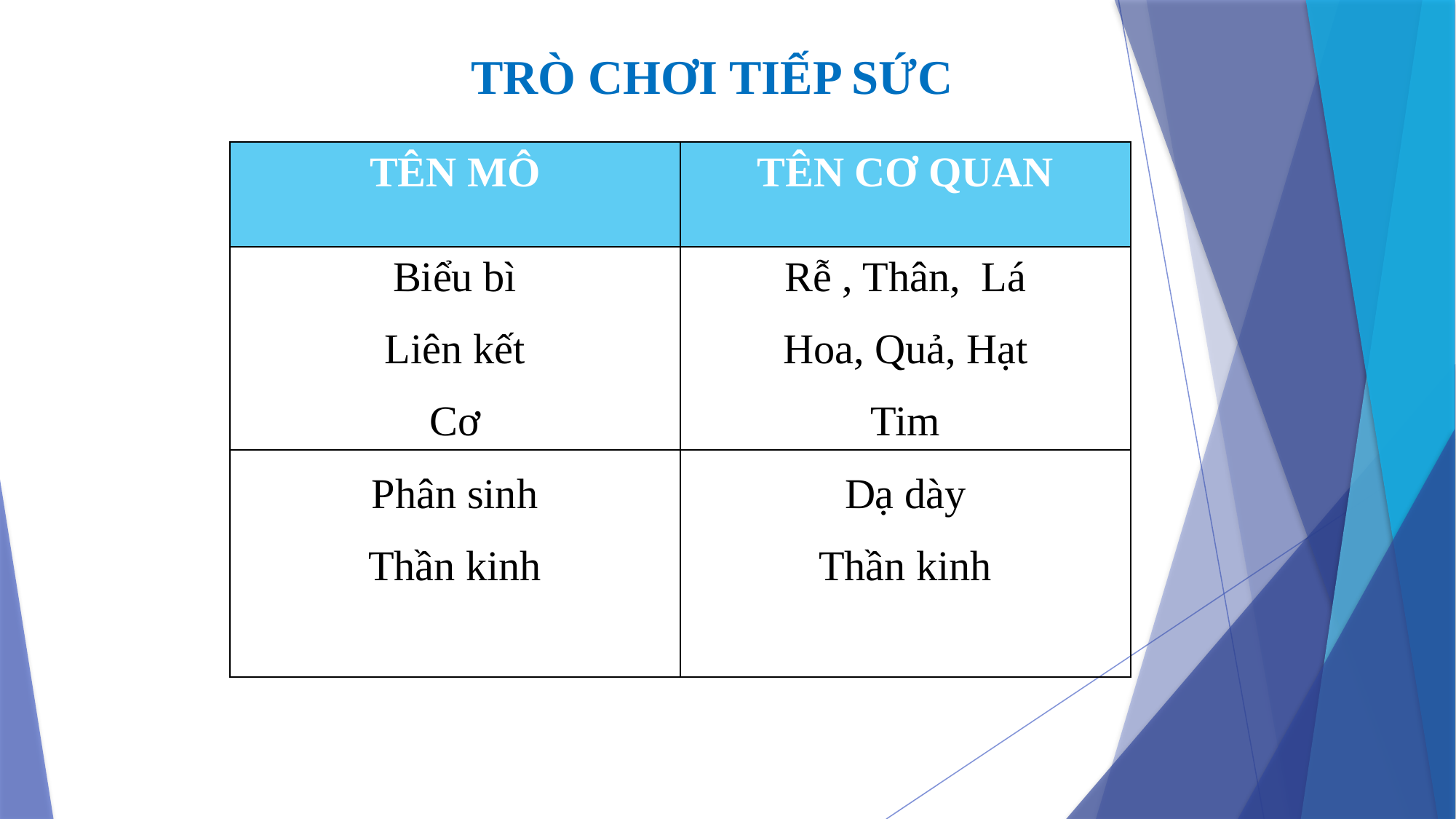

TRÒ CHƠI TIẾP SỨC
| MÔ | CƠ QUAN |
| --- | --- |
|  |  |
| TÊN MÔ | TÊN CƠ QUAN |
| --- | --- |
| Biểu bì Liên kết Cơ Phân sinh Thần kinh | Rễ , Thân, Lá Hoa, Quả, Hạt Tim Dạ dày Thần kinh |